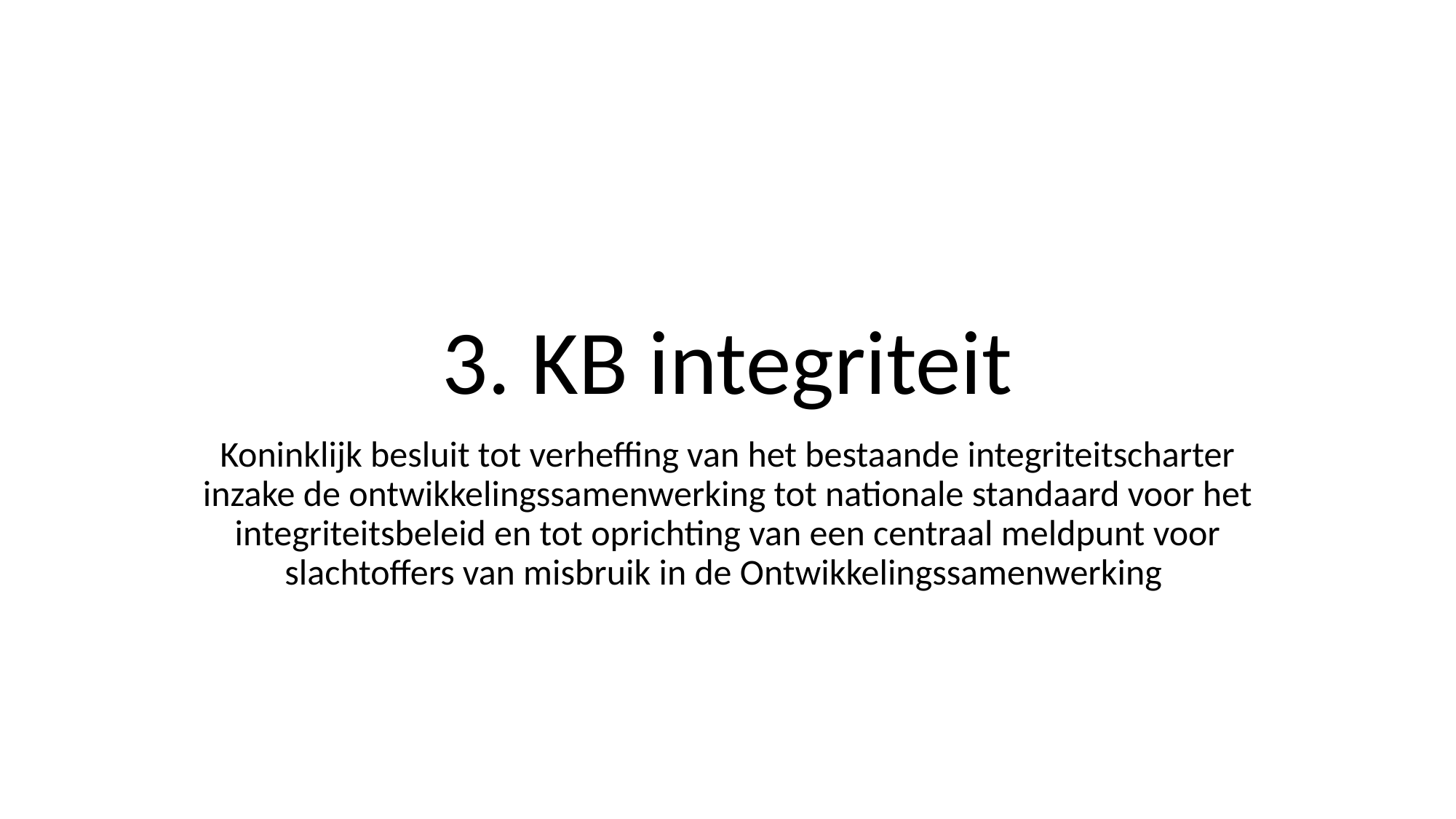

# 3. KB integriteit
Koninklijk besluit tot verheffing van het bestaande integriteitscharter inzake de ontwikkelingssamenwerking tot nationale standaard voor het integriteitsbeleid en tot oprichting van een centraal meldpunt voor slachtoffers van misbruik in de Ontwikkelingssamenwerking